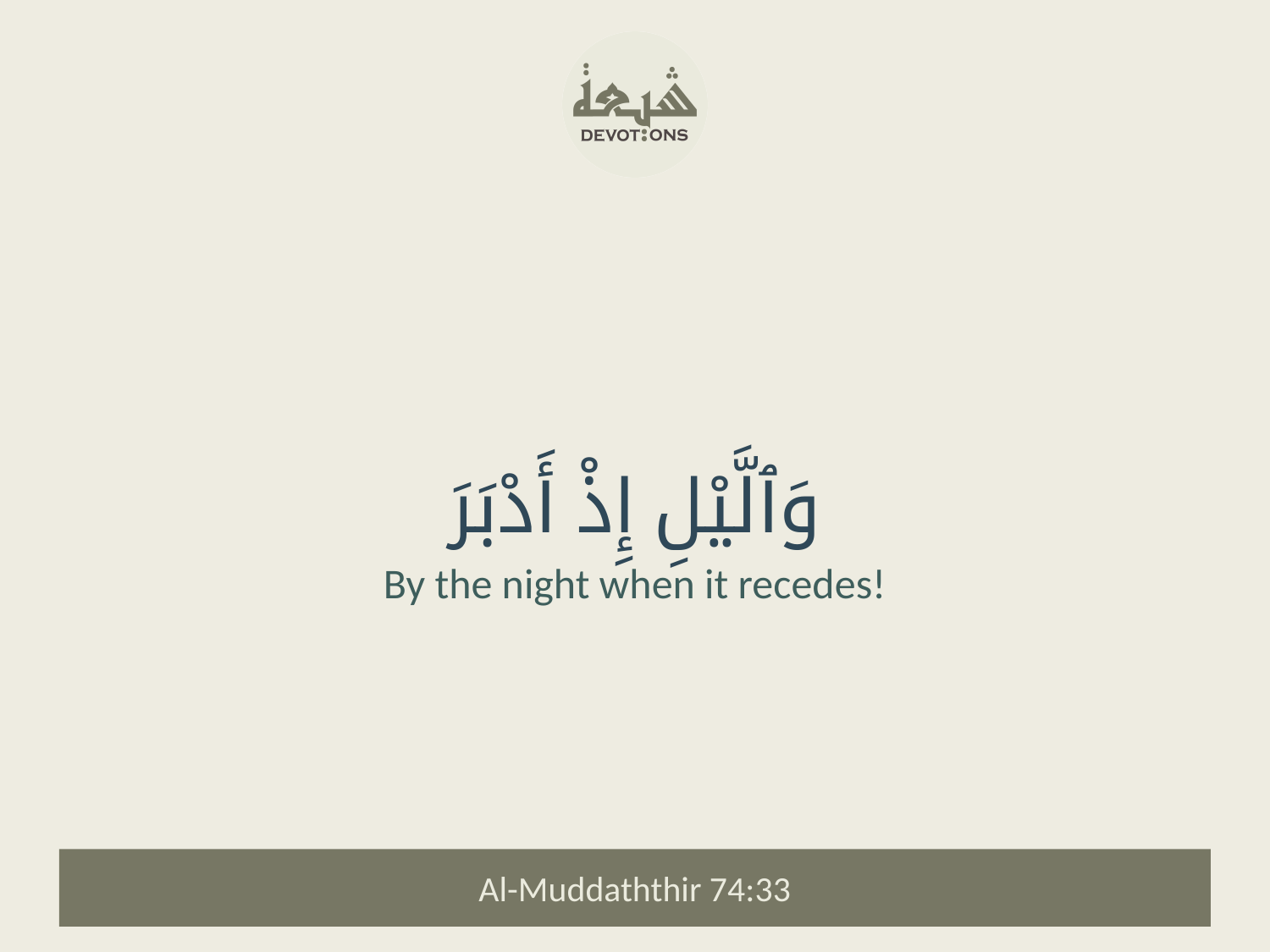

وَٱلَّيْلِ إِذْ أَدْبَرَ
By the night when it recedes!
Al-Muddaththir 74:33